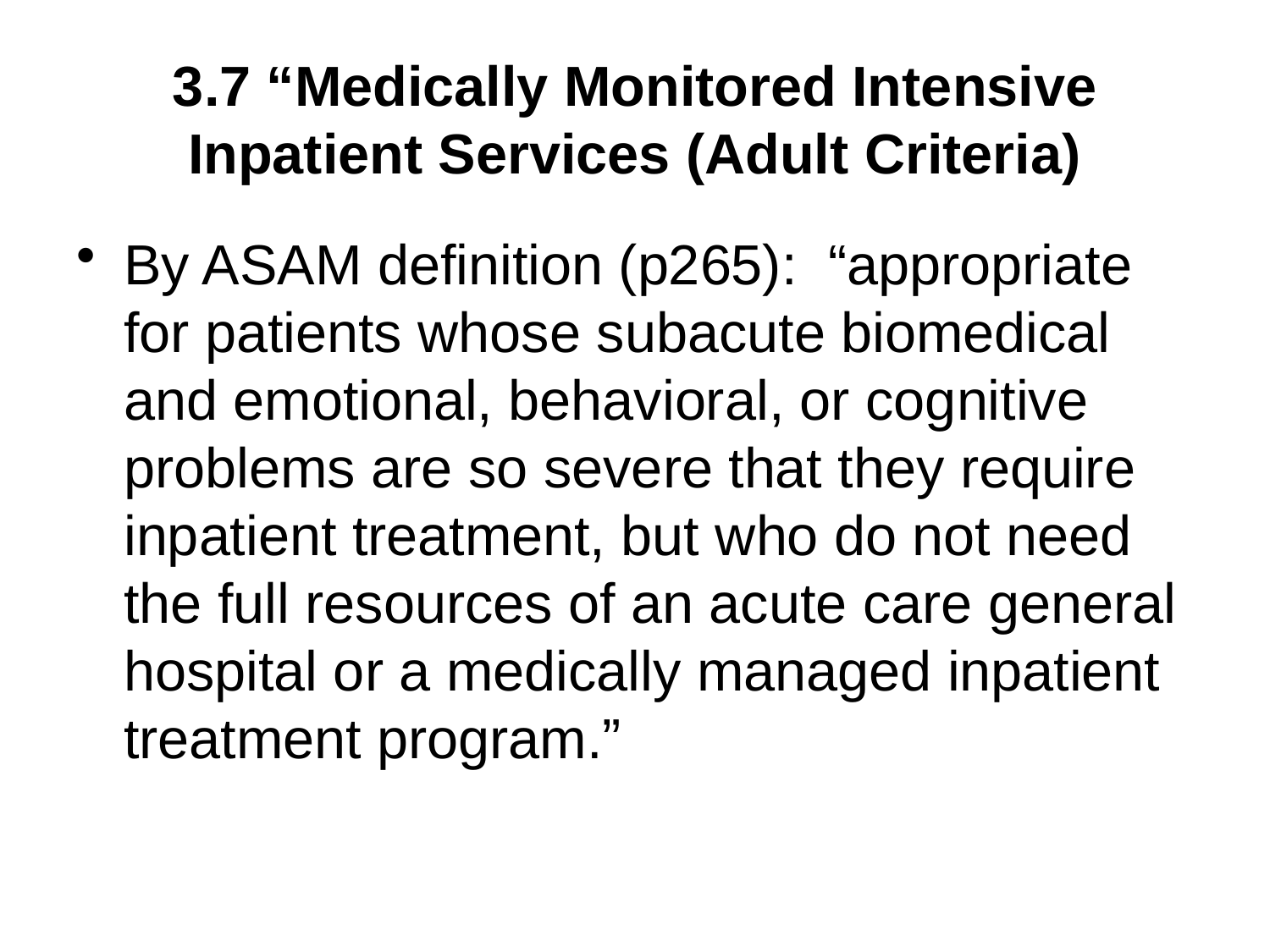

# 3.7 “Medically Monitored Intensive Inpatient Services (Adult Criteria)
By ASAM definition (p265):  “appropriate for patients whose subacute biomedical and emotional, behavioral, or cognitive problems are so severe that they require inpatient treatment, but who do not need the full resources of an acute care general hospital or a medically managed inpatient treatment program.”